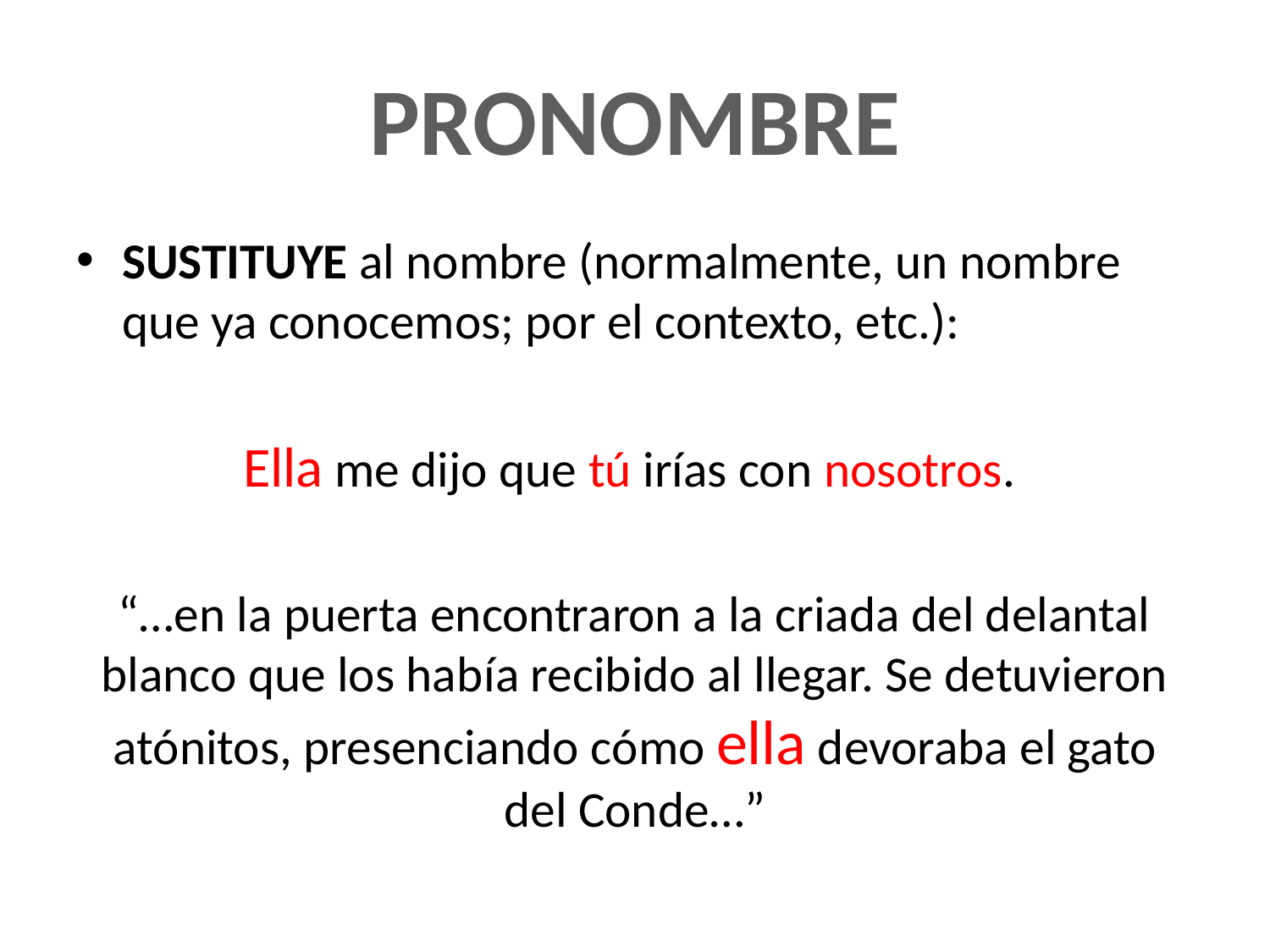

# PRONOMBRE
SUSTITUYE al nombre (normalmente, un nombre que ya conocemos; por el contexto, etc.):

Ella me dijo que tú irías con nosotros.

“…en la puerta encontraron a la criada del delantal blanco que los había recibido al llegar. Se detuvieron atónitos, presenciando cómo ella devoraba el gato del Conde…”